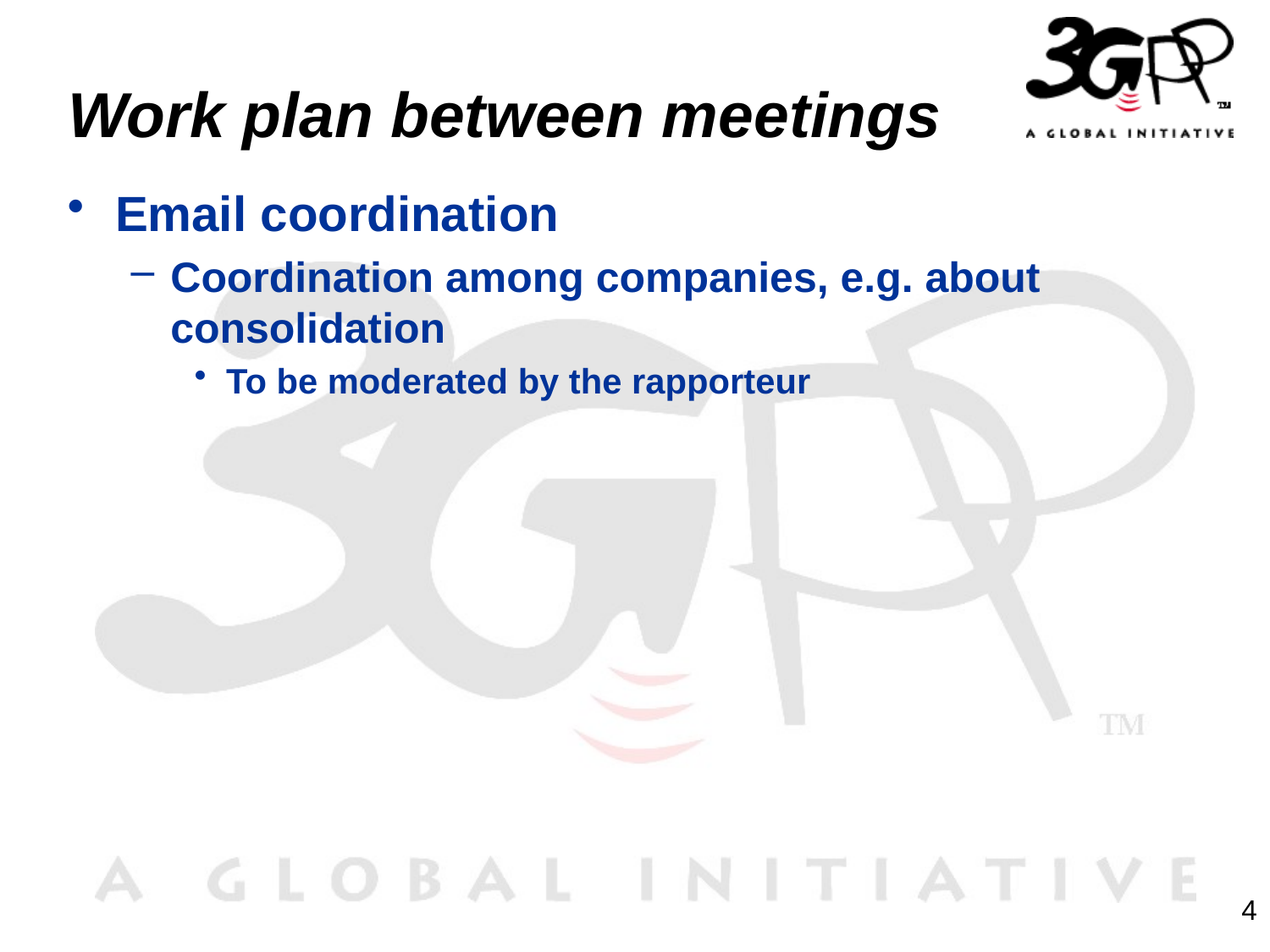

# Work plan between meetings
Email coordination
Coordination among companies, e.g. about consolidation
To be moderated by the rapporteur

4